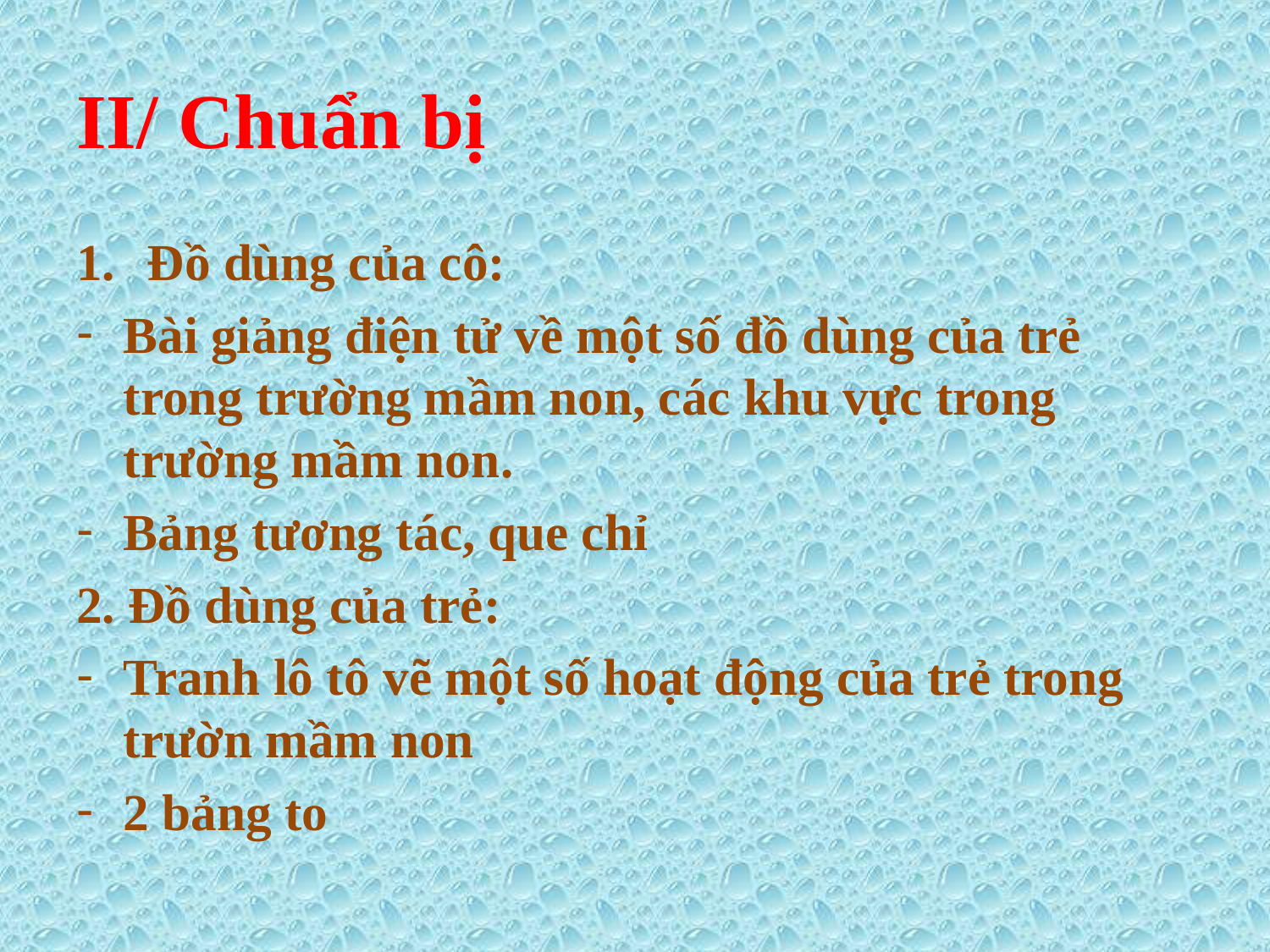

# II/ Chuẩn bị
Đồ dùng của cô:
Bài giảng điện tử về một số đồ dùng của trẻ trong trường mầm non, các khu vực trong trường mầm non.
Bảng tương tác, que chỉ
2. Đồ dùng của trẻ:
Tranh lô tô vẽ một số hoạt động của trẻ trong trườn mầm non
2 bảng to